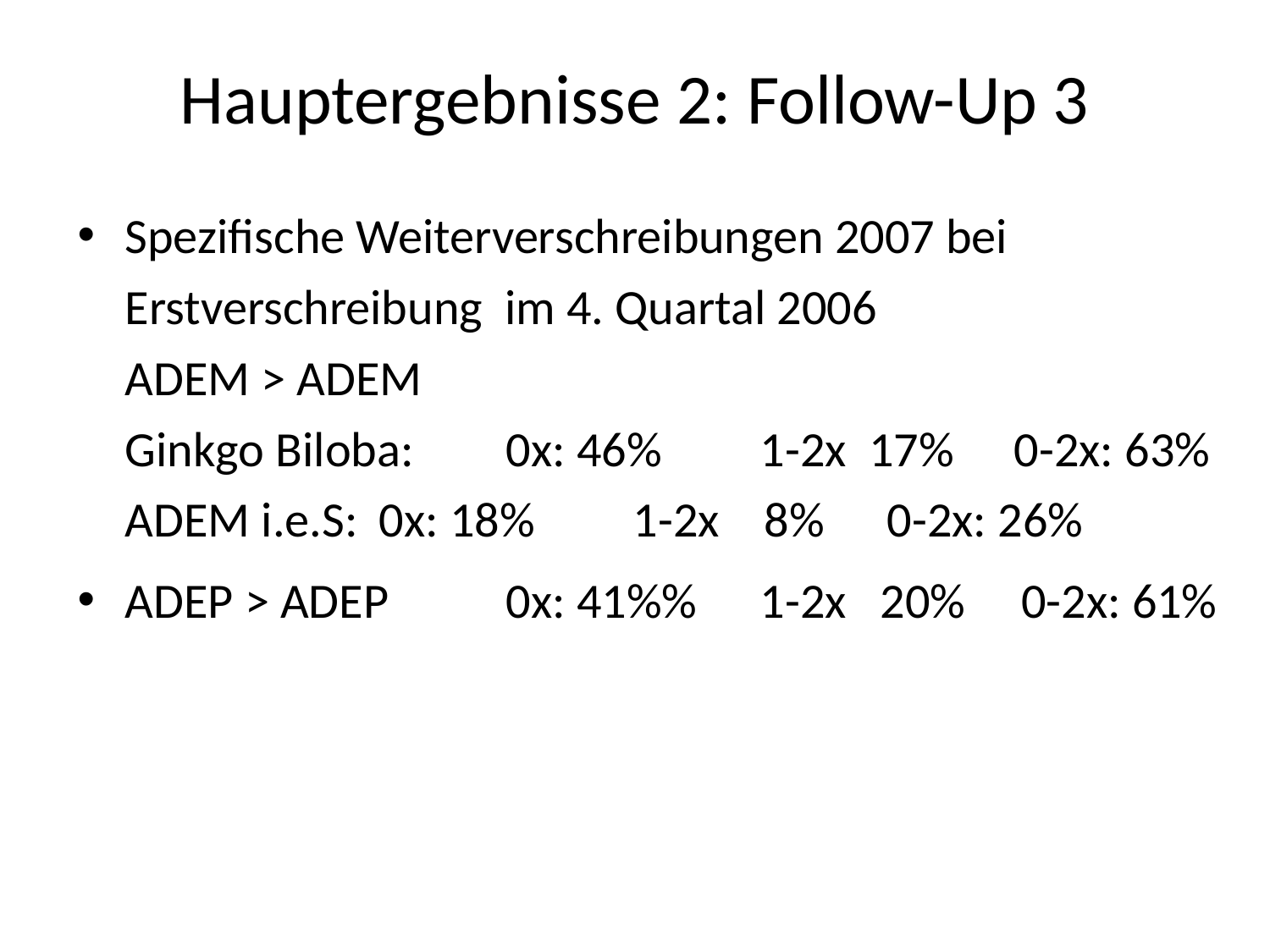

# Hauptergebnisse 2: Follow-Up 3
Spezifische Weiterverschreibungen 2007 bei Erstverschreibung  im 4. Quartal 2006
ADEM > ADEM
Ginkgo Biloba: 	0x: 46% 	1-2x  17%	0-2x: 63%
ADEM i.e.S:	0x: 18%	1-2x    8%	0-2x: 26%
ADEP > ADEP	0x: 41%%	1-2x   20%     0-2x: 61%